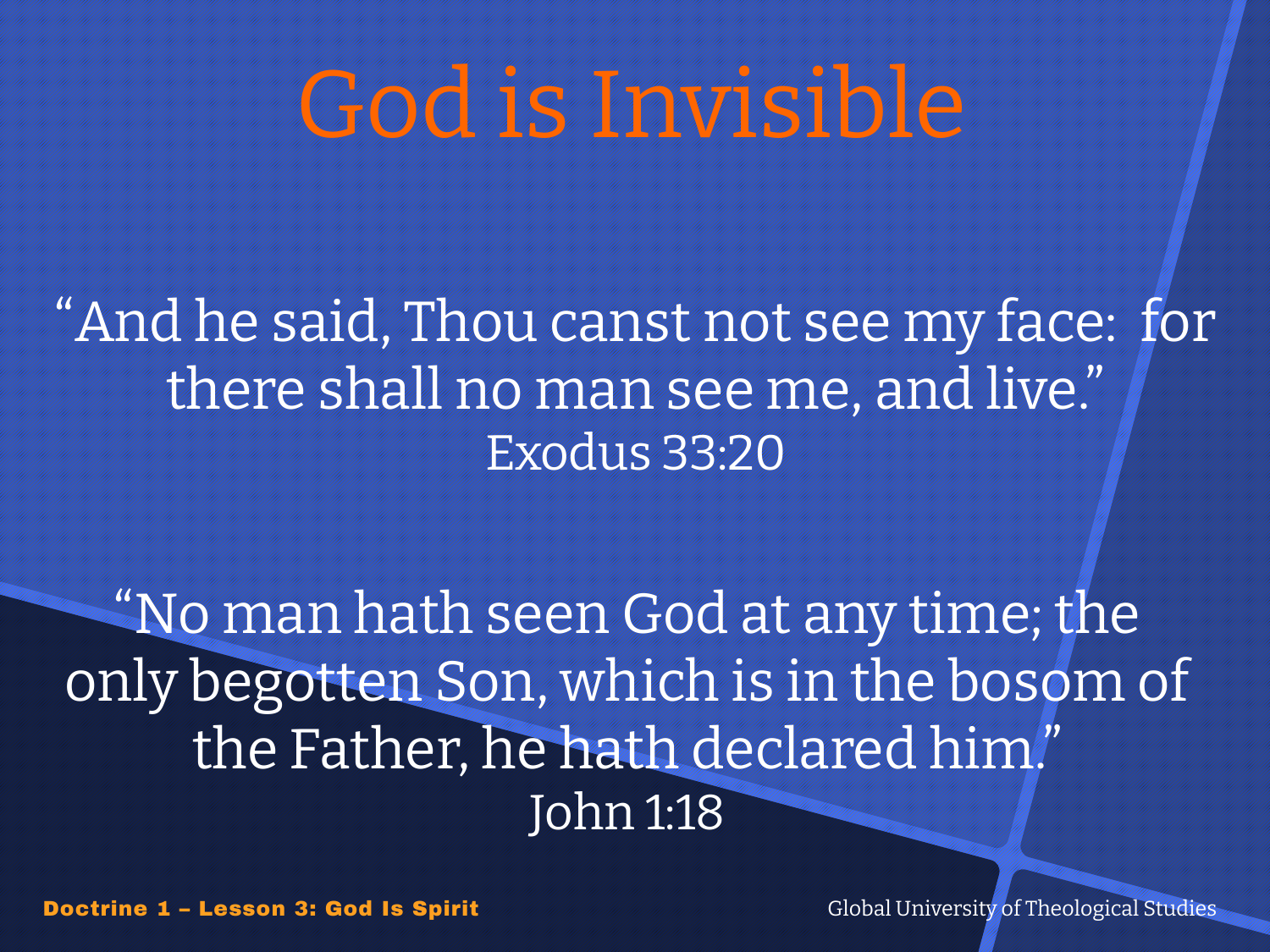

God is Invisible
“And he said, Thou canst not see my face:  for there shall no man see me, and live.”
Exodus 33:20
“No man hath seen God at any time; the only begotten Son, which is in the bosom of the Father, he hath declared him.”
John 1:18
Doctrine 1 – Lesson 3: God Is Spirit                                            Global University of Theological Studies